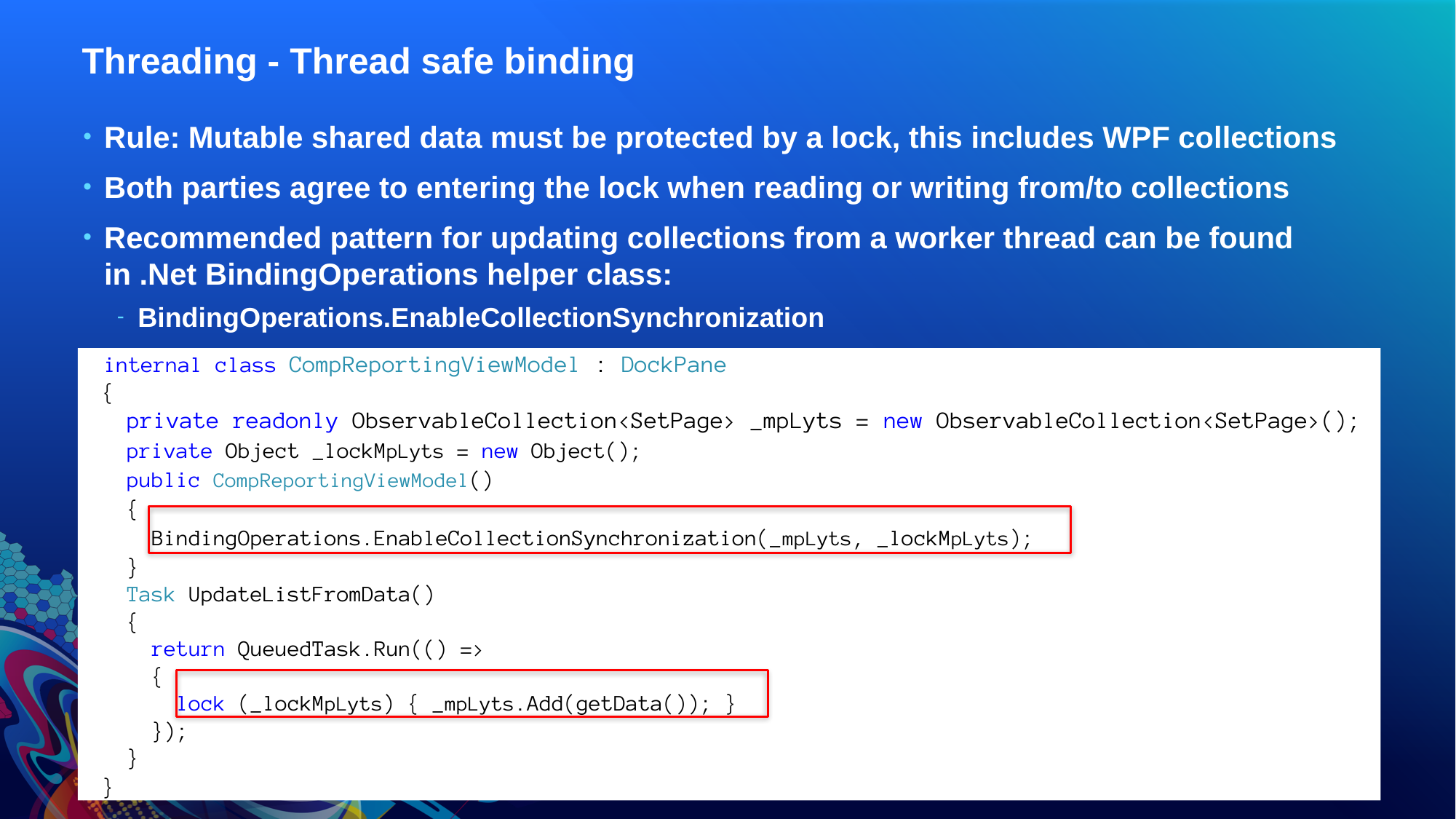

# Threading - Thread safe binding
Rule: Mutable shared data must be protected by a lock, this includes WPF collections
Both parties agree to entering the lock when reading or writing from/to collections
Recommended pattern for updating collections from a worker thread can be found in .Net BindingOperations helper class:
BindingOperations.EnableCollectionSynchronization

  internal class CompReportingViewModel : DockPane
  {
    private readonly ObservableCollection<SetPage> _mpLyts = new ObservableCollection<SetPage>();
    private Object _lockMpLyts = new Object();
    public CompReportingViewModel()
    {
      BindingOperations.EnableCollectionSynchronization(_mpLyts, _lockMpLyts);
    }
    Task UpdateListFromData()
    {
      return QueuedTask.Run(() =>
      {
        lock (_lockMpLyts) { _mpLyts.Add(getData()); }
      });
    }
  }